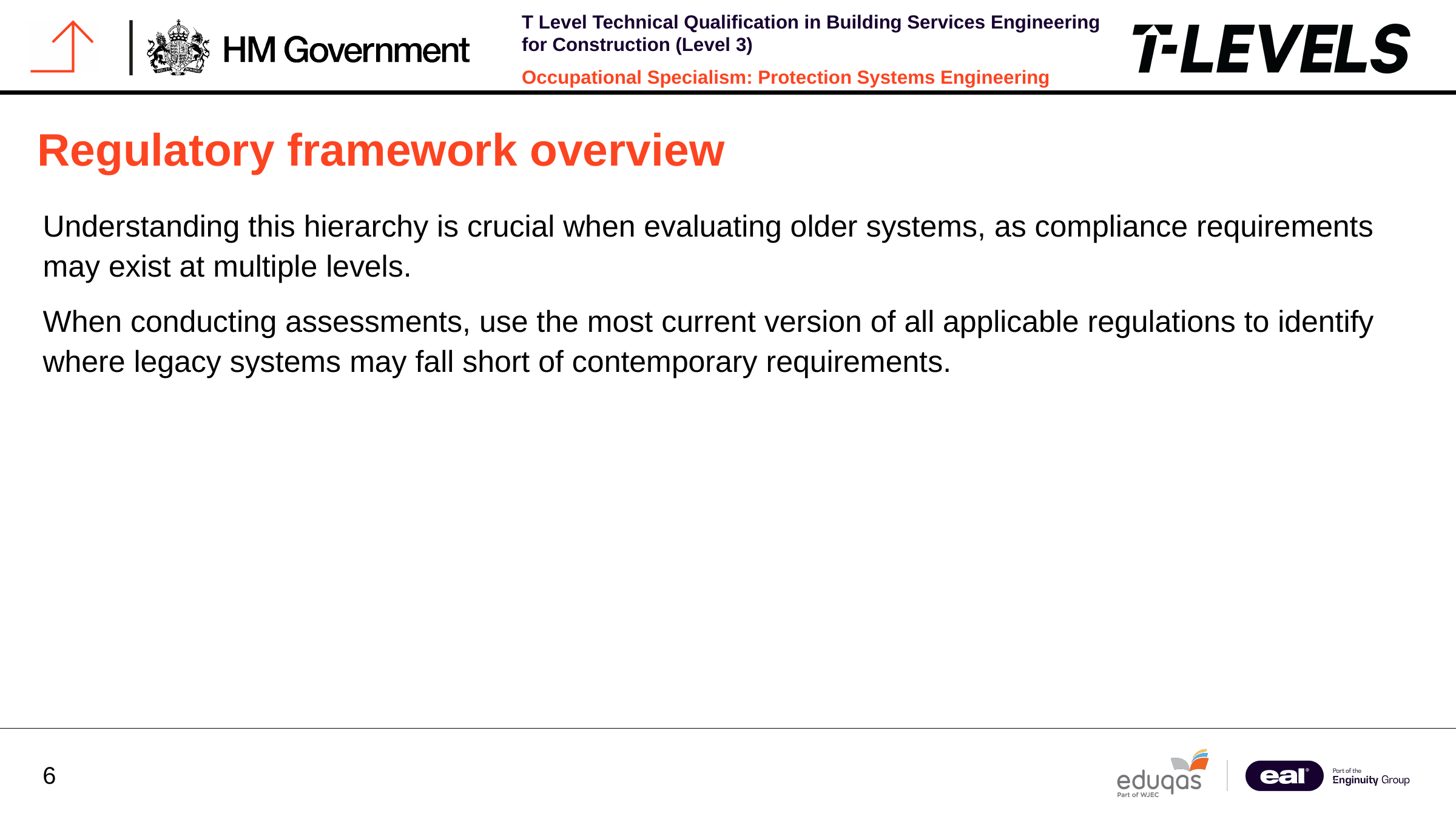

Regulatory framework overview
Understanding this hierarchy is crucial when evaluating older systems, as compliance requirements may exist at multiple levels.
When conducting assessments, use the most current version of all applicable regulations to identify where legacy systems may fall short of contemporary requirements.